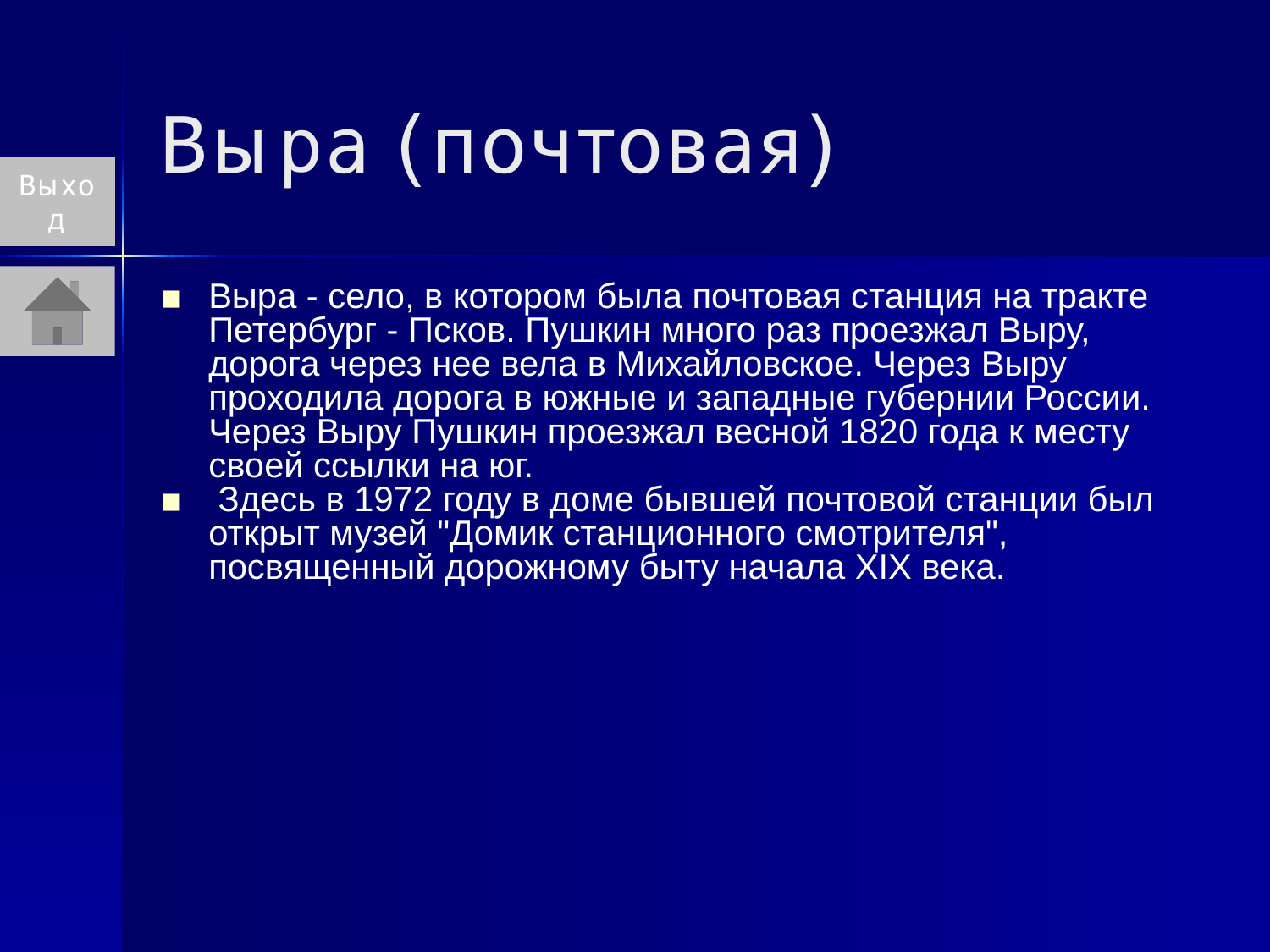

# Выра (почтовая)
Выход

Выра - село, в котором была почтовая станция на тракте Петербург - Псков. Пушкин много раз проезжал Выру, дорога через нее вела в Михайловское. Через Выру проходила дорога в южные и западные губернии России. Через Выру Пушкин проезжал весной 1820 года к месту своей ссылки на юг.
 Здесь в 1972 году в доме бывшей почтовой станции был открыт музей "Домик станционного смотрителя", посвященный дорожному быту начала ХIХ века.